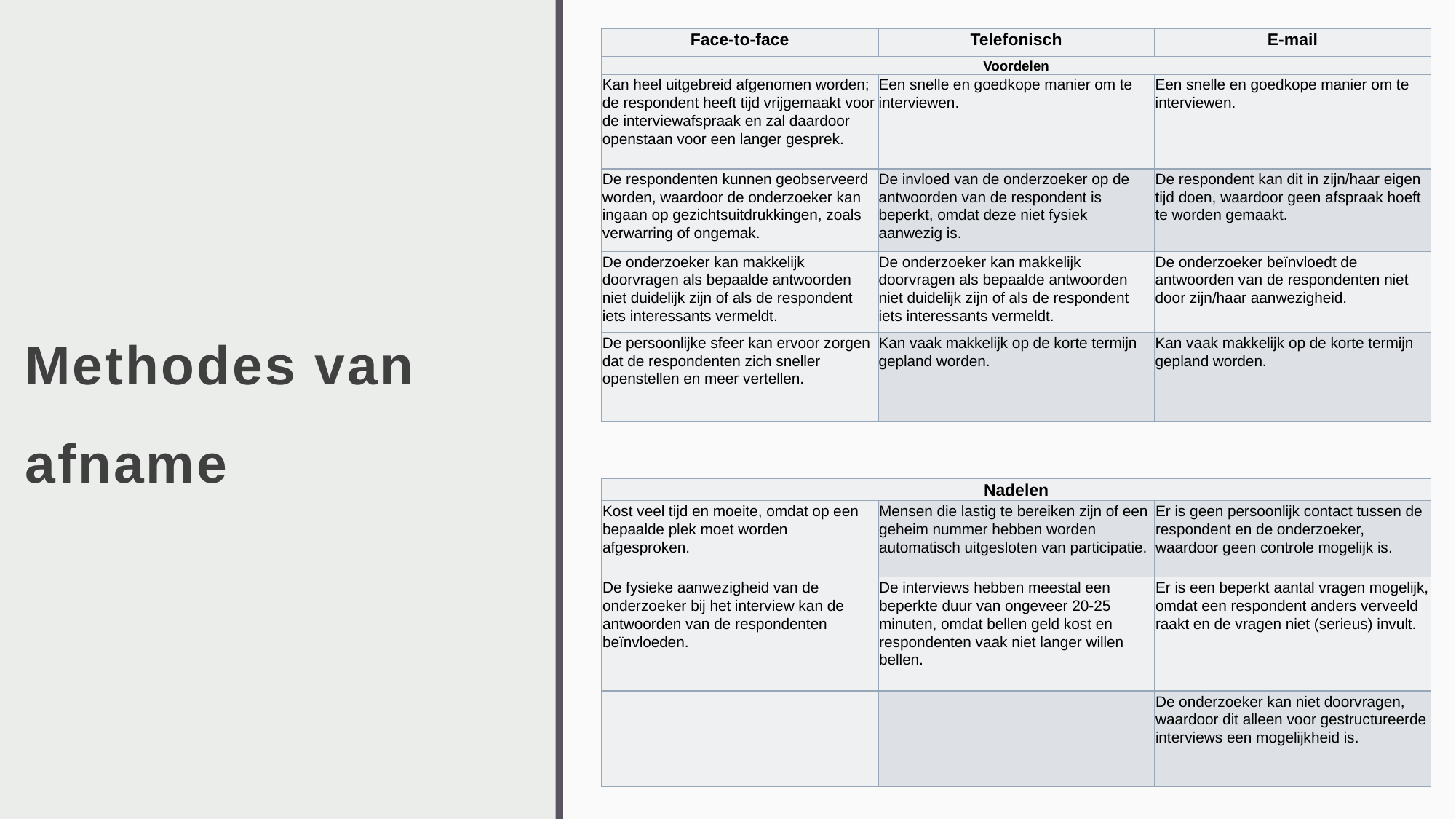

| Face-to-face | Telefonisch | E-mail |
| --- | --- | --- |
| Voordelen | Voordelen | Voordelen |
| Kan heel uitgebreid afgenomen worden; de respondent heeft tijd vrijgemaakt voor de interviewafspraak en zal daardoor openstaan voor een langer gesprek. | Een snelle en goedkope manier om te interviewen. | Een snelle en goedkope manier om te interviewen. |
| De respondenten kunnen geobserveerd worden, waardoor de onderzoeker kan ingaan op gezichtsuitdrukkingen, zoals verwarring of ongemak. | De invloed van de onderzoeker op de antwoorden van de respondent is beperkt, omdat deze niet fysiek aanwezig is. | De respondent kan dit in zijn/haar eigen tijd doen, waardoor geen afspraak hoeft te worden gemaakt. |
| De onderzoeker kan makkelijk doorvragen als bepaalde antwoorden niet duidelijk zijn of als de respondent iets interessants vermeldt. | De onderzoeker kan makkelijk doorvragen als bepaalde antwoorden niet duidelijk zijn of als de respondent iets interessants vermeldt. | De onderzoeker beïnvloedt de antwoorden van de respondenten niet door zijn/haar aanwezigheid. |
| De persoonlijke sfeer kan ervoor zorgen dat de respondenten zich sneller openstellen en meer vertellen. | Kan vaak makkelijk op de korte termijn gepland worden. | Kan vaak makkelijk op de korte termijn gepland worden. |
# Methodes van afname
| Nadelen | Nadelen | Nadelen |
| --- | --- | --- |
| Kost veel tijd en moeite, omdat op een bepaalde plek moet worden afgesproken. | Mensen die lastig te bereiken zijn of een geheim nummer hebben worden automatisch uitgesloten van participatie. | Er is geen persoonlijk contact tussen de respondent en de onderzoeker, waardoor geen controle mogelijk is. |
| De fysieke aanwezigheid van de onderzoeker bij het interview kan de antwoorden van de respondenten beïnvloeden. | De interviews hebben meestal een beperkte duur van ongeveer 20-25 minuten, omdat bellen geld kost en respondenten vaak niet langer willen bellen. | Er is een beperkt aantal vragen mogelijk, omdat een respondent anders verveeld raakt en de vragen niet (serieus) invult. |
|  |  | De onderzoeker kan niet doorvragen, waardoor dit alleen voor gestructureerde interviews een mogelijkheid is. |